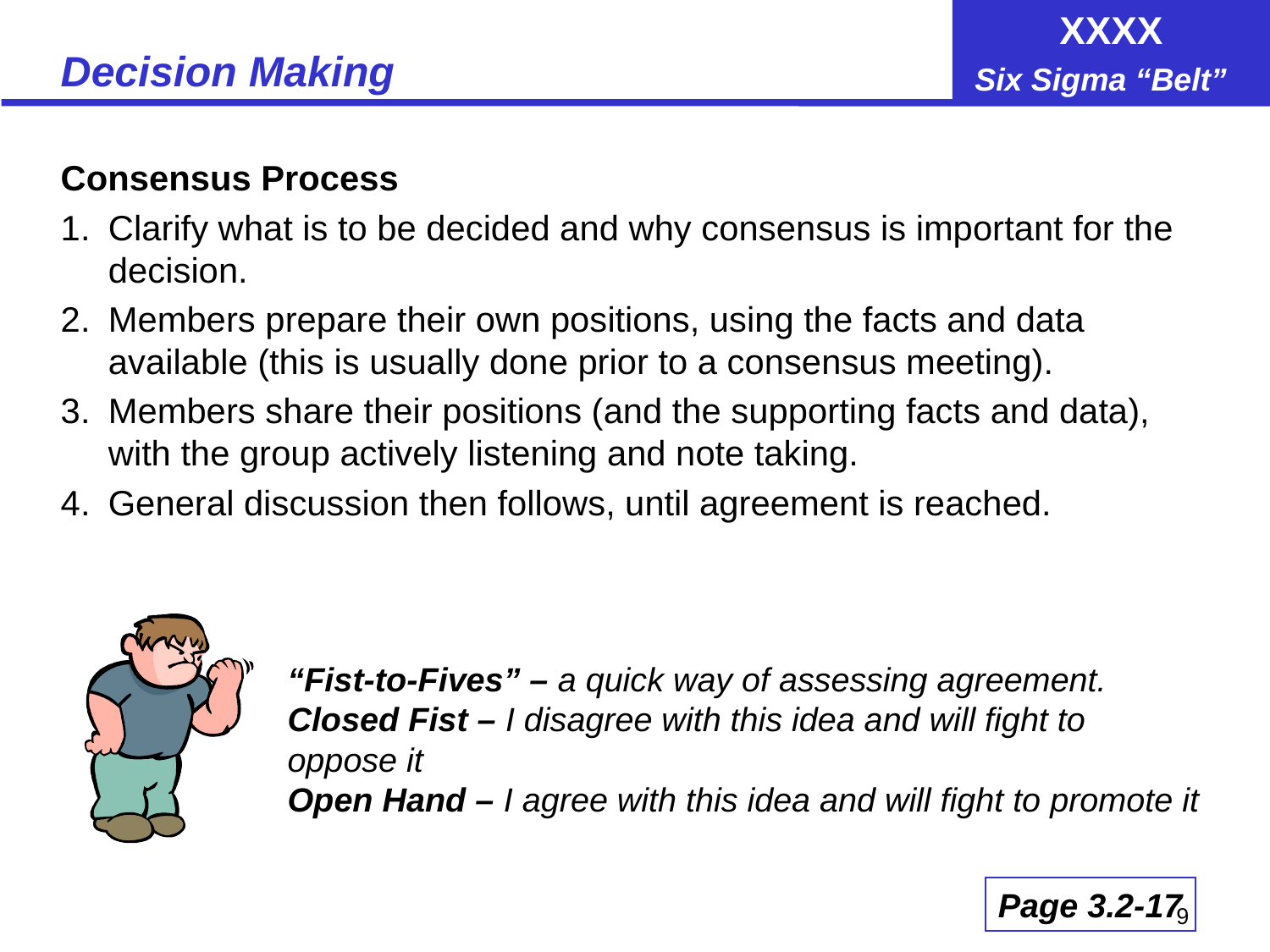

# Decision Making
Consensus Process
1.	Clarify what is to be decided and why consensus is important for the decision.
2.	Members prepare their own positions, using the facts and data available (this is usually done prior to a consensus meeting).
3.	Members share their positions (and the supporting facts and data), with the group actively listening and note taking.
4.	General discussion then follows, until agreement is reached.

“Fist-to-Fives” – a quick way of assessing agreement.
Closed Fist – I disagree with this idea and will fight to oppose it
Open Hand – I agree with this idea and will fight to promote it
Page 3.2-17